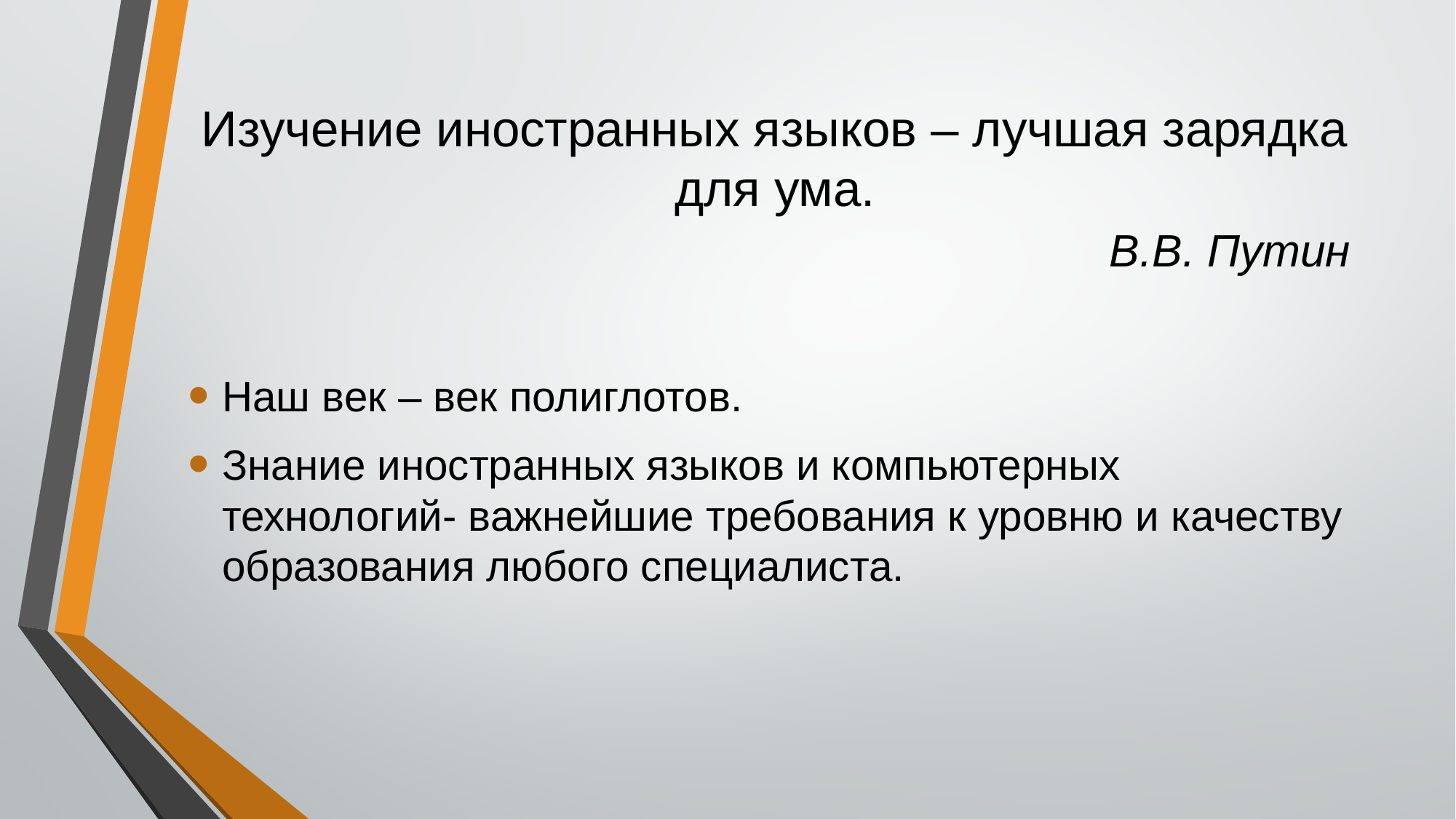

# Изучение иностранных языков – лучшая зарядка для ума. В.В. Путин
Наш век – век полиглотов.
Знание иностранных языков и компьютерных технологий- важнейшие требования к уровню и качеству образования любого специалиста.